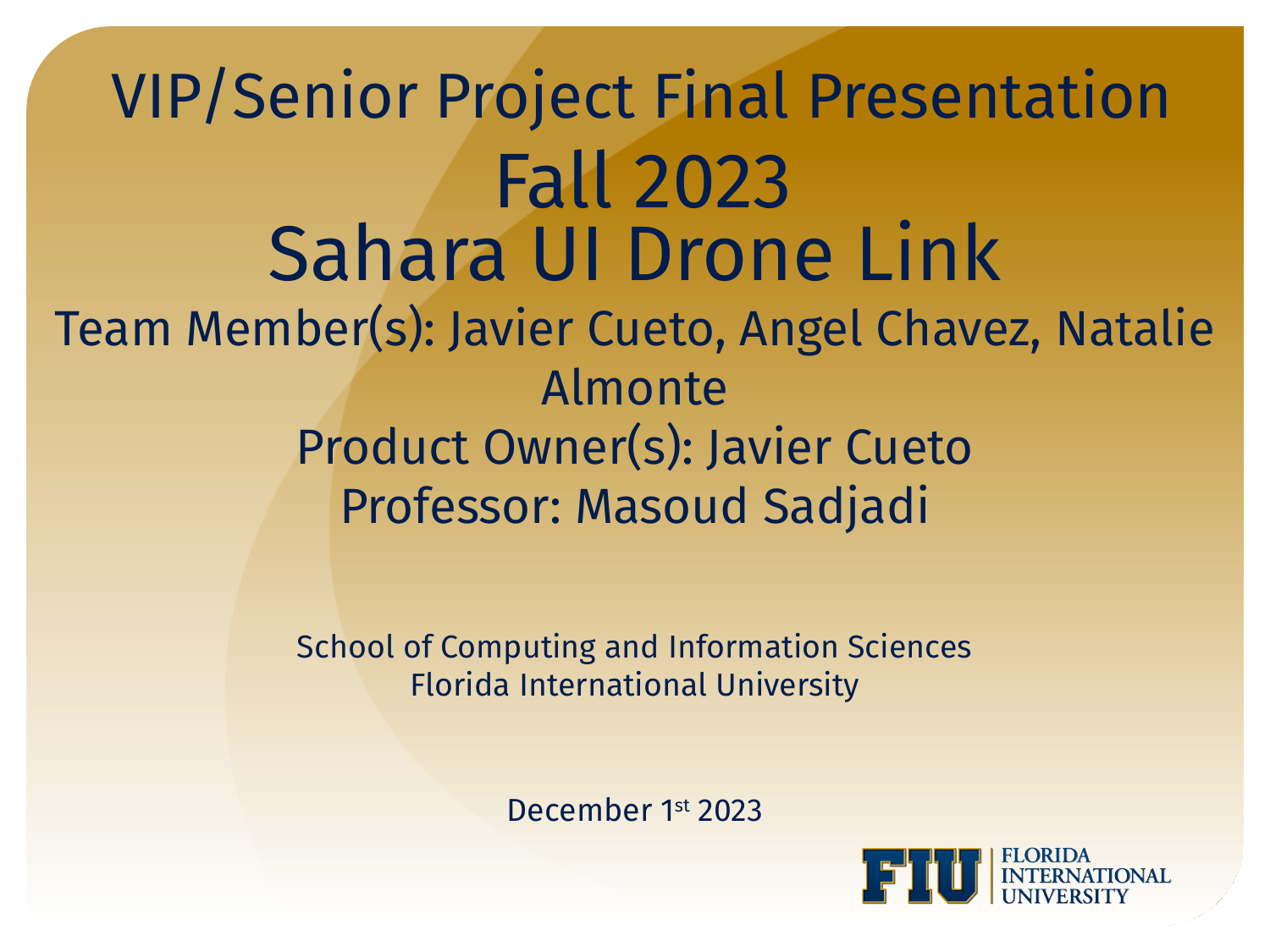

VIP/Senior Project Final Presentation
Fall 2023

# Sahara UI Drone Link Team Member(s): Javier Cueto, Angel Chavez, Natalie Almonte Product Owner(s): Javier Cueto Professor: Masoud Sadjadi School of Computing and Information Sciences Florida International University
December 1st 2023